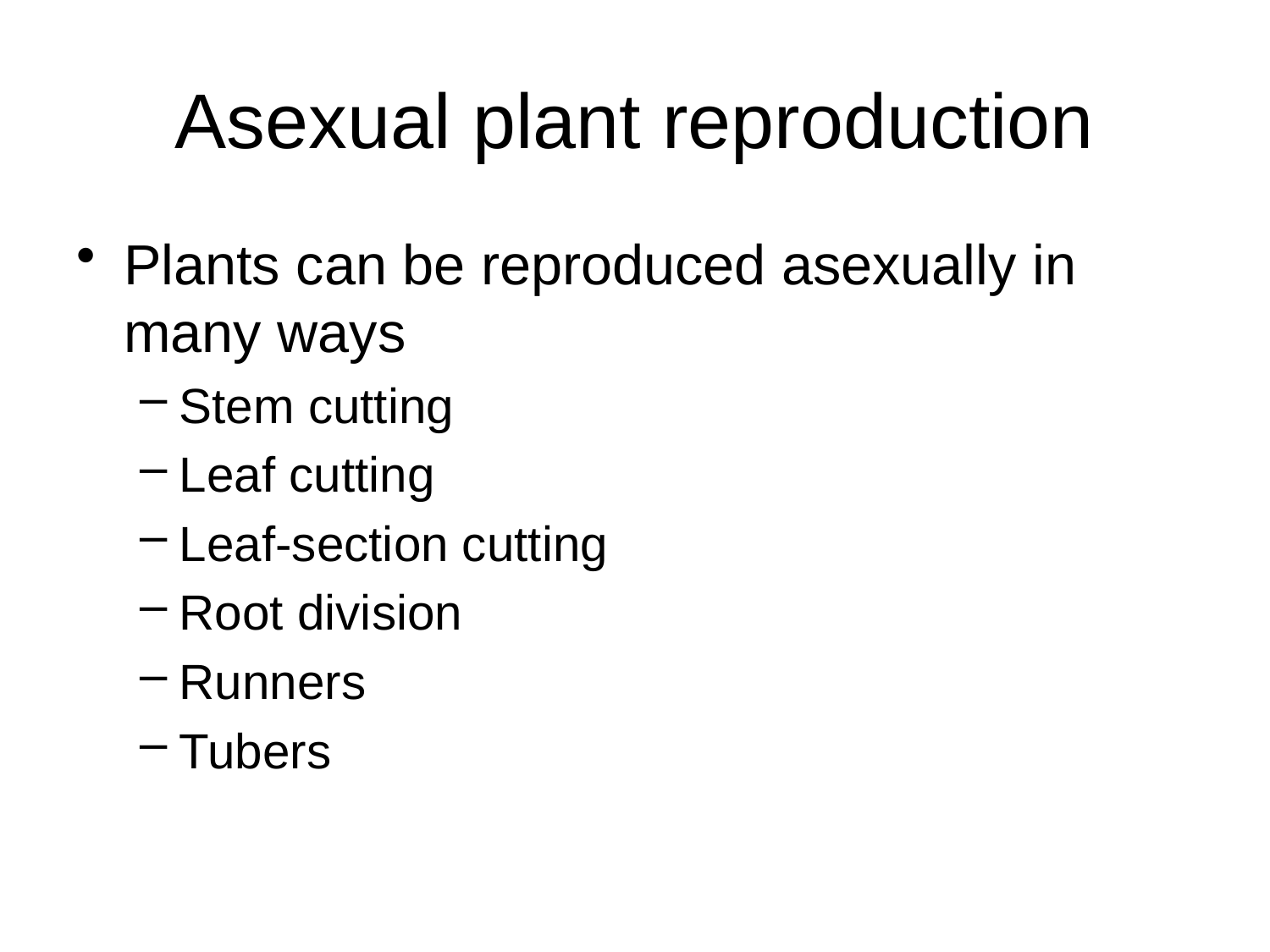

# Asexual plant reproduction
Plants can be reproduced asexually in many ways
Stem cutting
Leaf cutting
Leaf-section cutting
Root division
Runners
Tubers